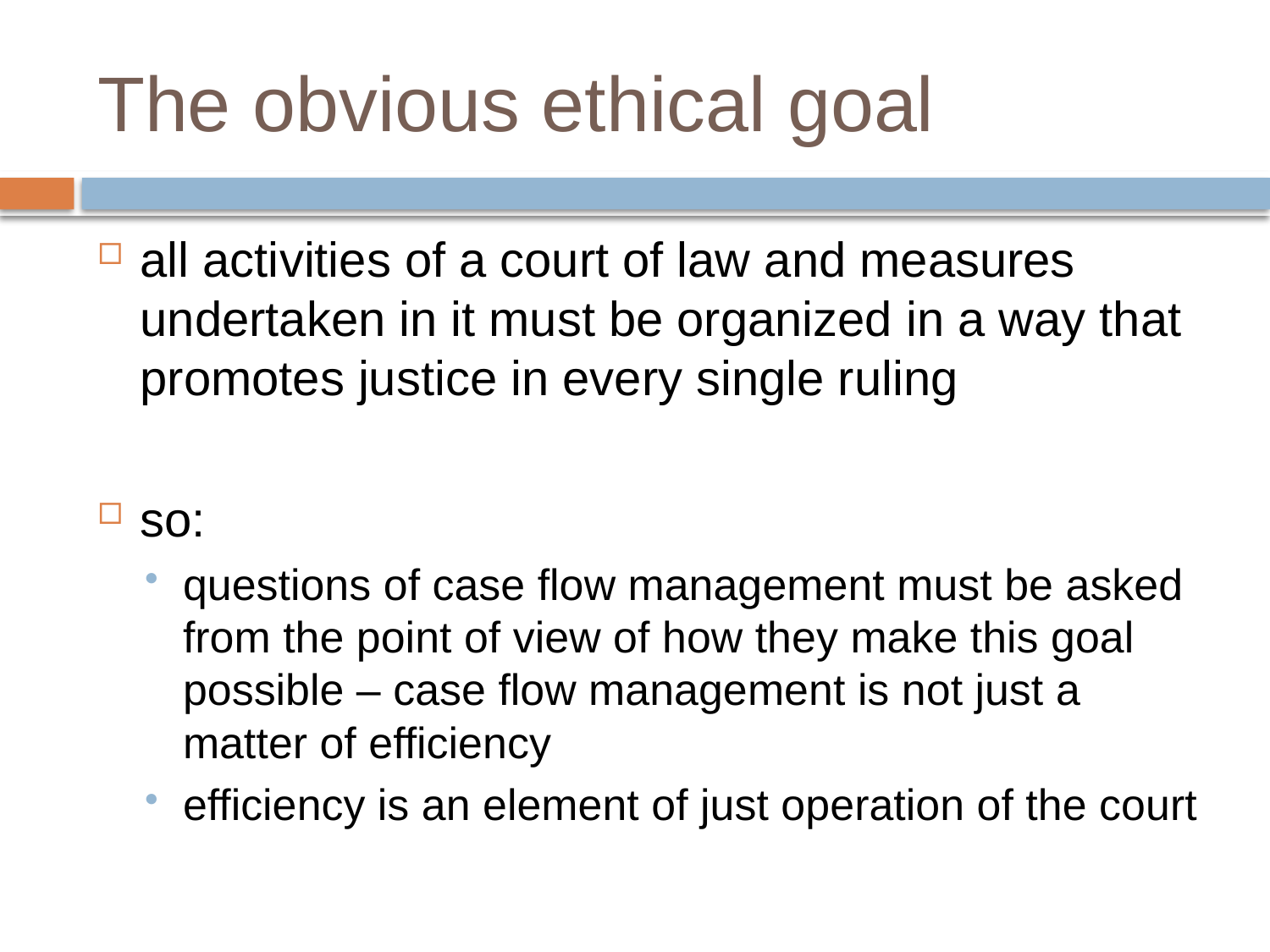

# The obvious ethical goal
all activities of a court of law and measures undertaken in it must be organized in a way that promotes justice in every single ruling

so:
questions of case flow management must be asked from the point of view of how they make this goal possible – case flow management is not just a matter of efficiency
efficiency is an element of just operation of the court